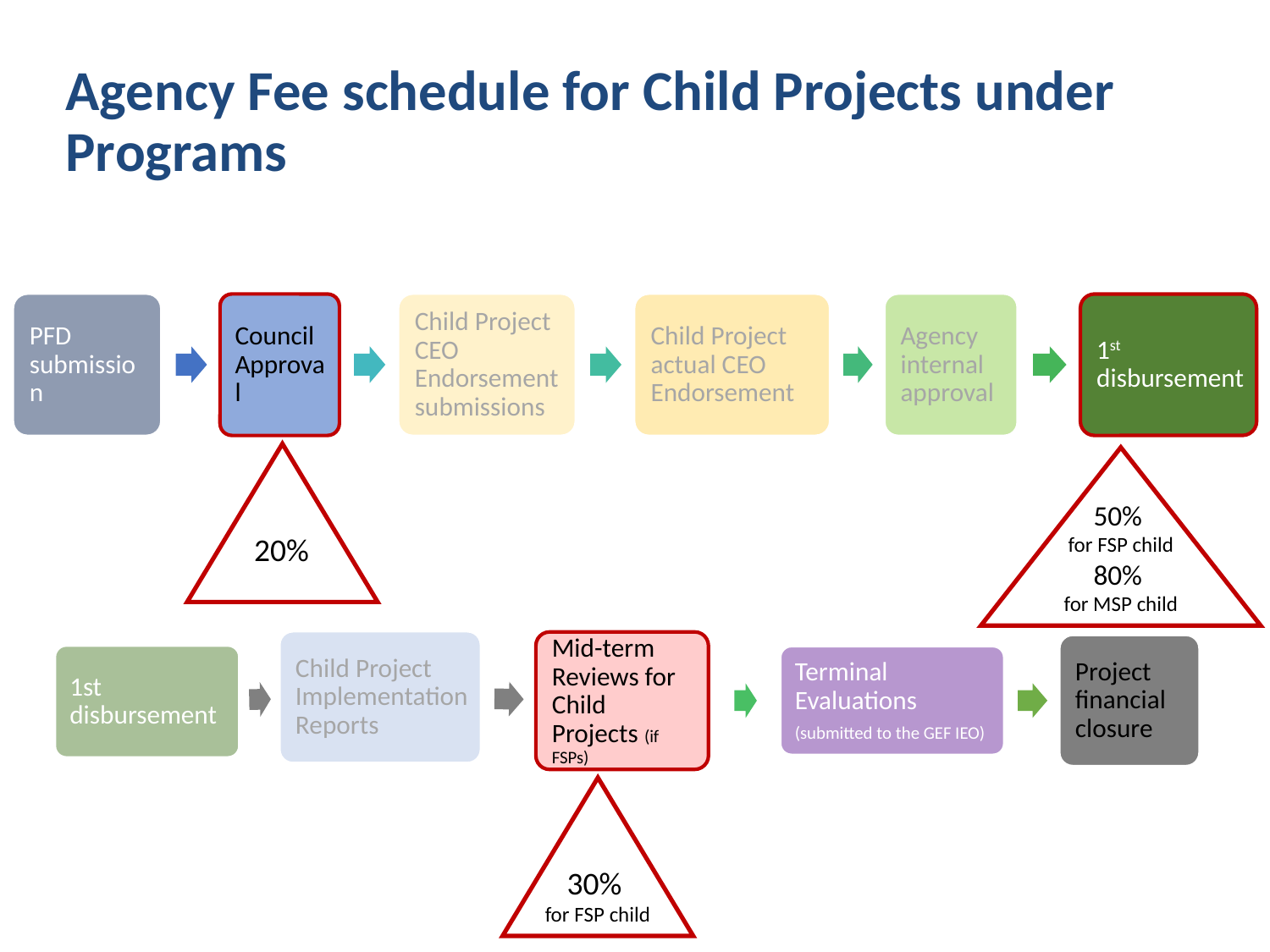

# Agency Fee schedule for Child Projects under Programs
PFD submission

Council Approval

Child Project CEO Endorsement submissions

Child Project actual CEO Endorsement

Agency internal approval

1st disbursement

50%
for FSP child
80%
for MSP child
20%
1st disbursement

Child Project Implementation Reports

Mid-term Reviews for Child Projects (if FSPs)

Terminal Evaluations
(submitted to the GEF IEO)

Project financial closure

30%
for FSP child